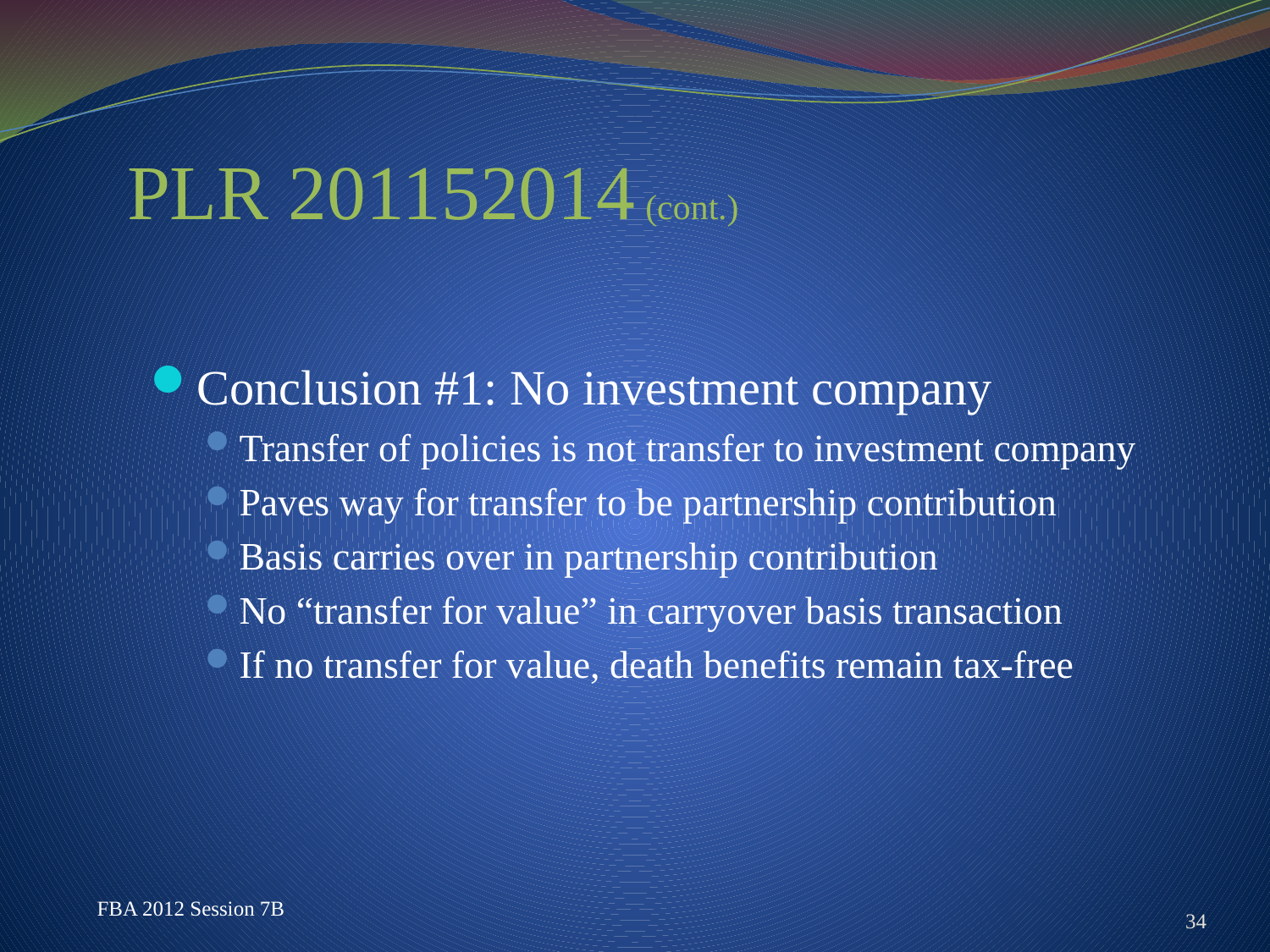

# PLR 201152014 (cont.)
Conclusion #1: No investment company
Transfer of policies is not transfer to investment company
Paves way for transfer to be partnership contribution
Basis carries over in partnership contribution
No “transfer for value” in carryover basis transaction
If no transfer for value, death benefits remain tax-free

34
FBA 2012 Session 7B